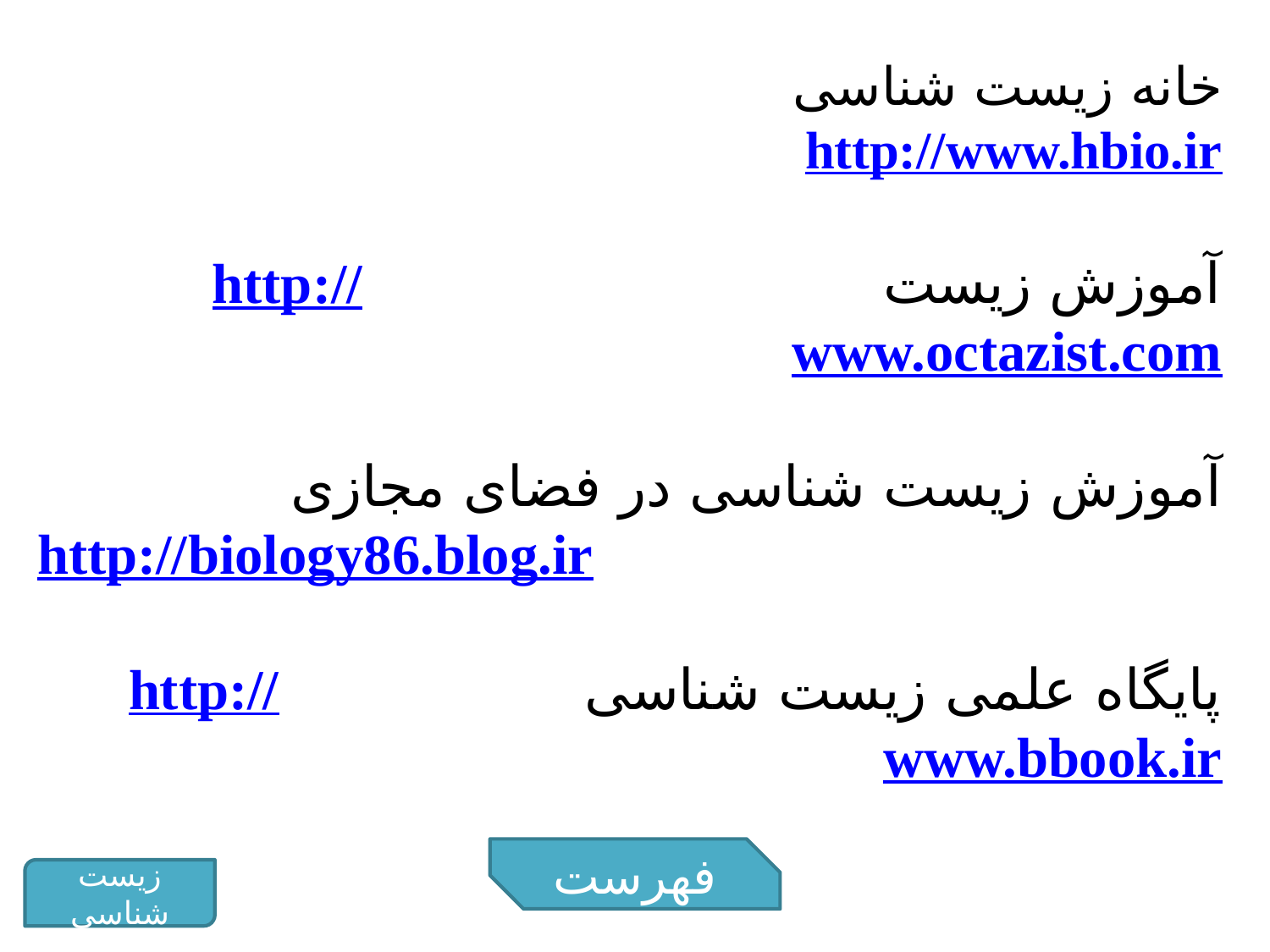

خانه زیست شناسی                                         http://www.hbio.ir

آموزش زیست                             http://www.octazist.com

آموزش زیست شناسی در فضای مجازی
http://biology86.blog.ir

پایگاه علمی زیست شناسی                 http://www.bbook.ir

فهرست
زیست شناسی